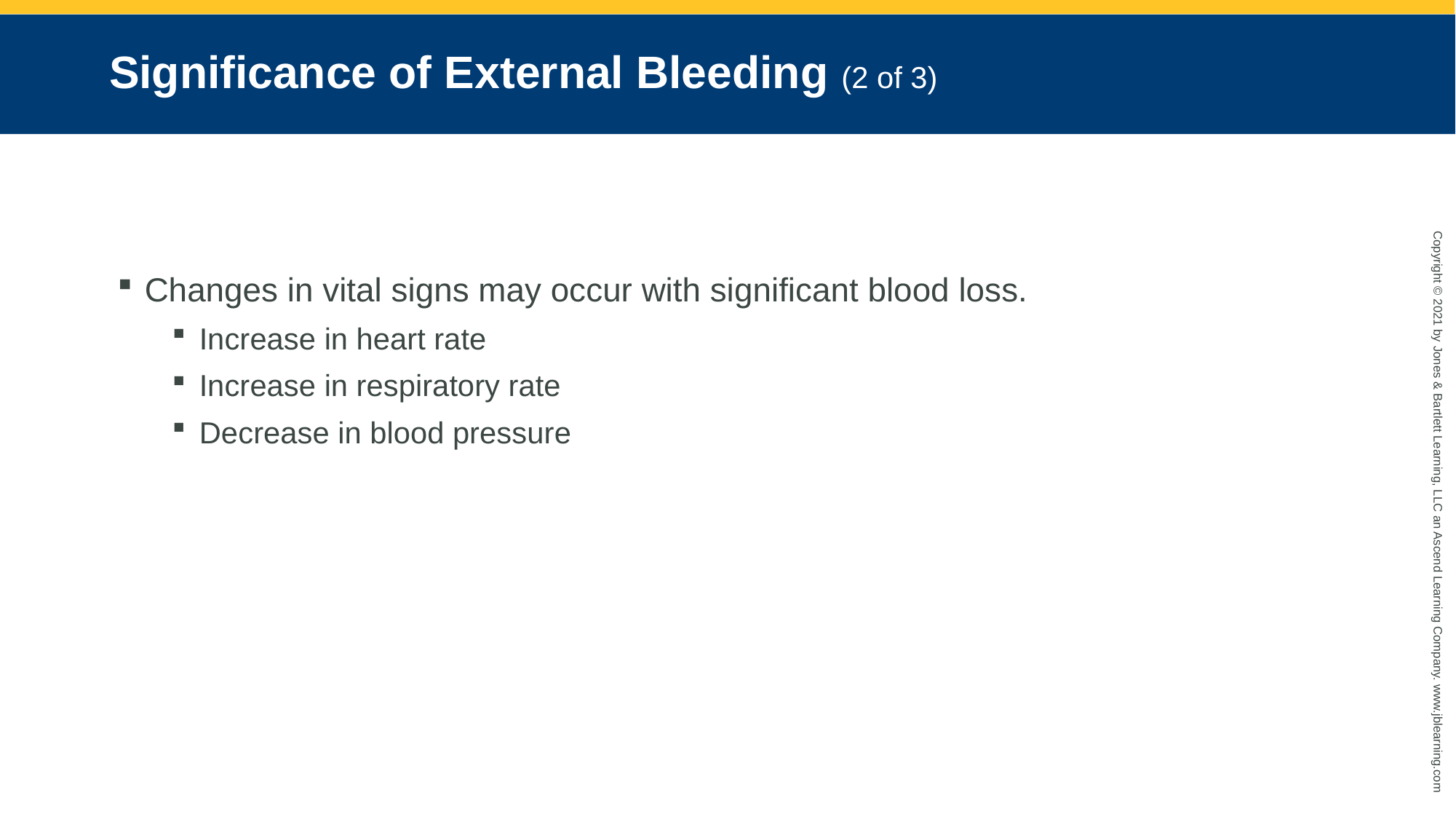

# Significance of External Bleeding (2 of 3)
Changes in vital signs may occur with significant blood loss.
Increase in heart rate
Increase in respiratory rate
Decrease in blood pressure